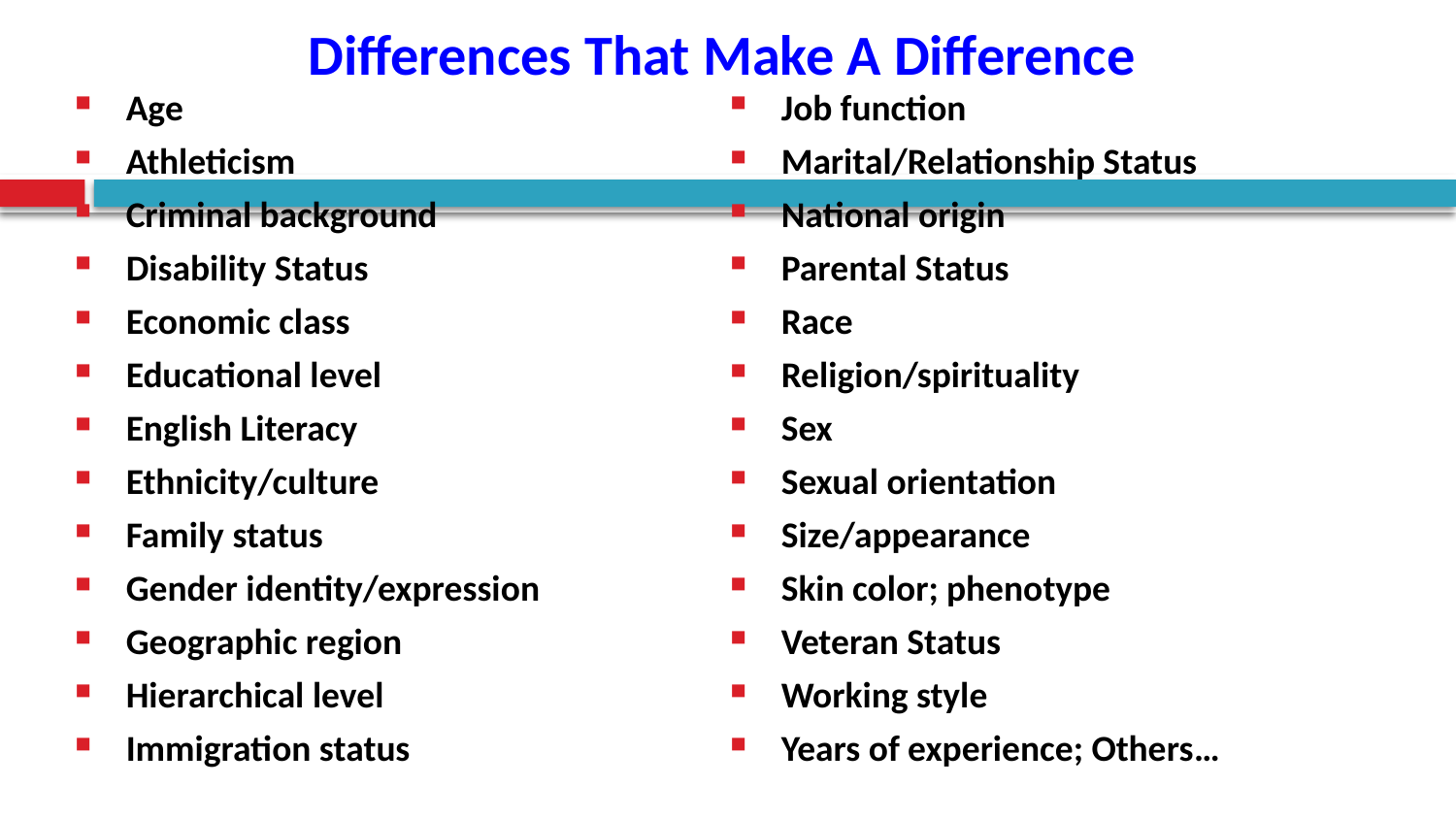

# Differences That Make A Difference
Age
Athleticism
Criminal background
Disability Status
Economic class
Educational level
English Literacy
Ethnicity/culture
Family status
Gender identity/expression
Geographic region
Hierarchical level
Immigration status

Job function
Marital/Relationship Status
National origin
Parental Status
Race
Religion/spirituality
Sex
Sexual orientation
Size/appearance
Skin color; phenotype
Veteran Status
Working style
Years of experience; Others…